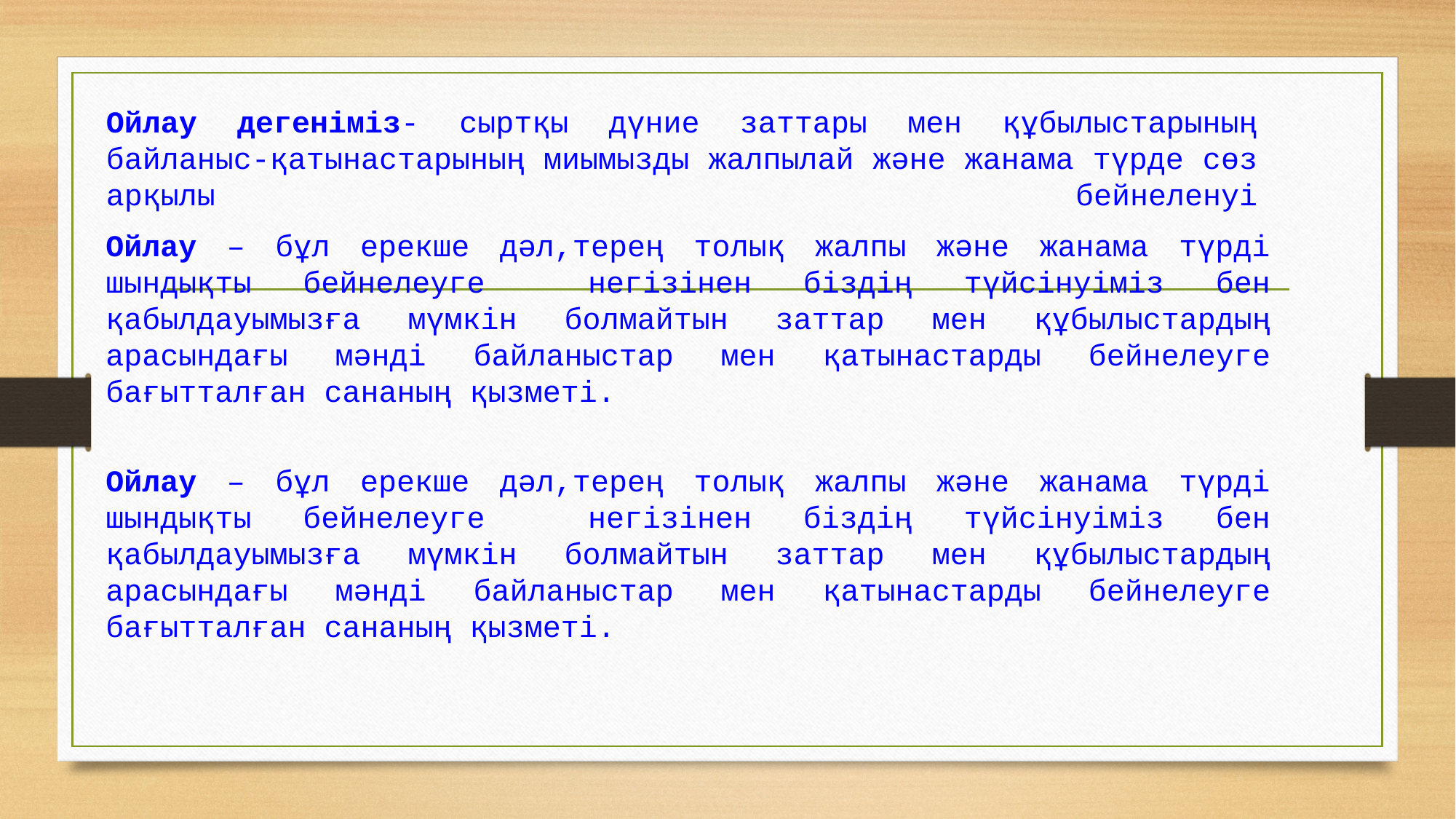

# Ойлау дегеніміз- сыртқы дүние заттары мен құбылыстарының байланыс-қатынастарының миымызды жалпылай және жанама түрде сөз арқылы бейнеленуі
Ойлау – бұл ерекше дәл,терең толық жалпы және жанама түрді шындықты бейнелеуге  негізінен біздің түйсінуіміз бен қабылдауымызға мүмкін болмайтын заттар мен құбылыстардың арасындағы мәнді байланыстар мен қатынастарды бейнелеуге бағытталған сананың қызметі.
Ойлау – бұл ерекше дәл,терең толық жалпы және жанама түрді шындықты бейнелеуге  негізінен біздің түйсінуіміз бен қабылдауымызға мүмкін болмайтын заттар мен құбылыстардың арасындағы мәнді байланыстар мен қатынастарды бейнелеуге бағытталған сананың қызметі.